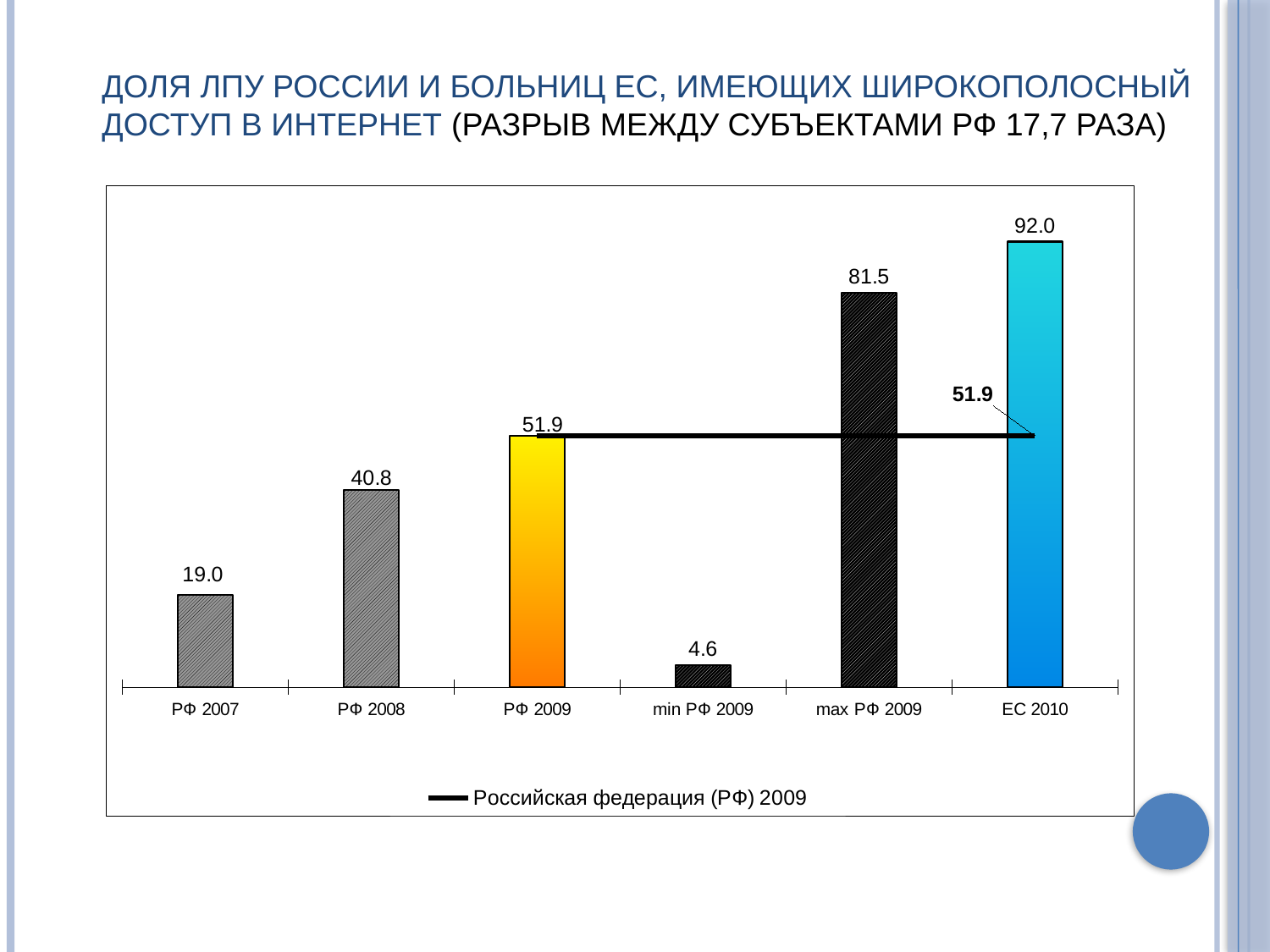

Доля ЛПУ России и больниц ЕС, имеющих широкополосный доступ в интернет (разрыв между субъектами РФ 17,7 раза)

### Chart

| Category |  | Российская федерация (РФ) 2009 |
|---|---|---|
| РФ 2007 | 19.003918333677046 | None |
| РФ 2008 | 40.76305220883534 | None |
| РФ 2009 | 51.91 | 51.91 |
| min РФ 2009 | 4.55 | 51.91 |
| max РФ 2009 | 81.48 | 51.91 |
| ЕС 2010 | 92.0 | 51.91 |